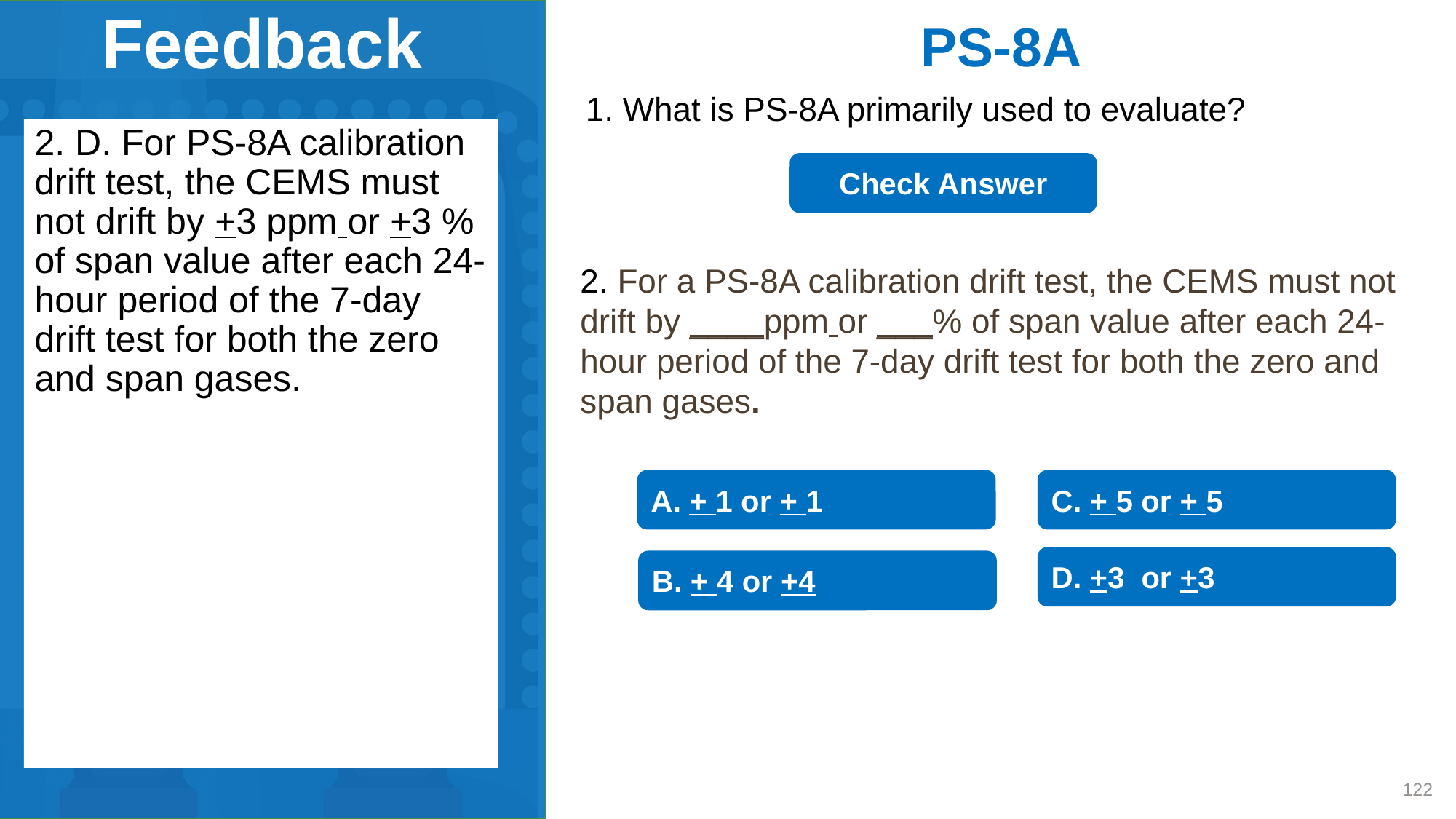

PS-8A
1. What is PS-8A primarily used to evaluate?
2. D. For PS-8A calibration drift test, the CEMS must not drift by +3 ppm or +3 % of span value after each 24-hour period of the 7-day drift test for both the zero and span gases.
1. PS-8A is primarily used to evaluate one THC CEMS.

Check Answer
2. For a PS-8A calibration drift test, the CEMS must not drift by ____ppm or ___% of span value after each 24-hour period of the 7-day drift test for both the zero and span gases.

A. + 1 or + 1
C. + 5 or + 5
D. +3  or +3
B. + 4 or +4
122